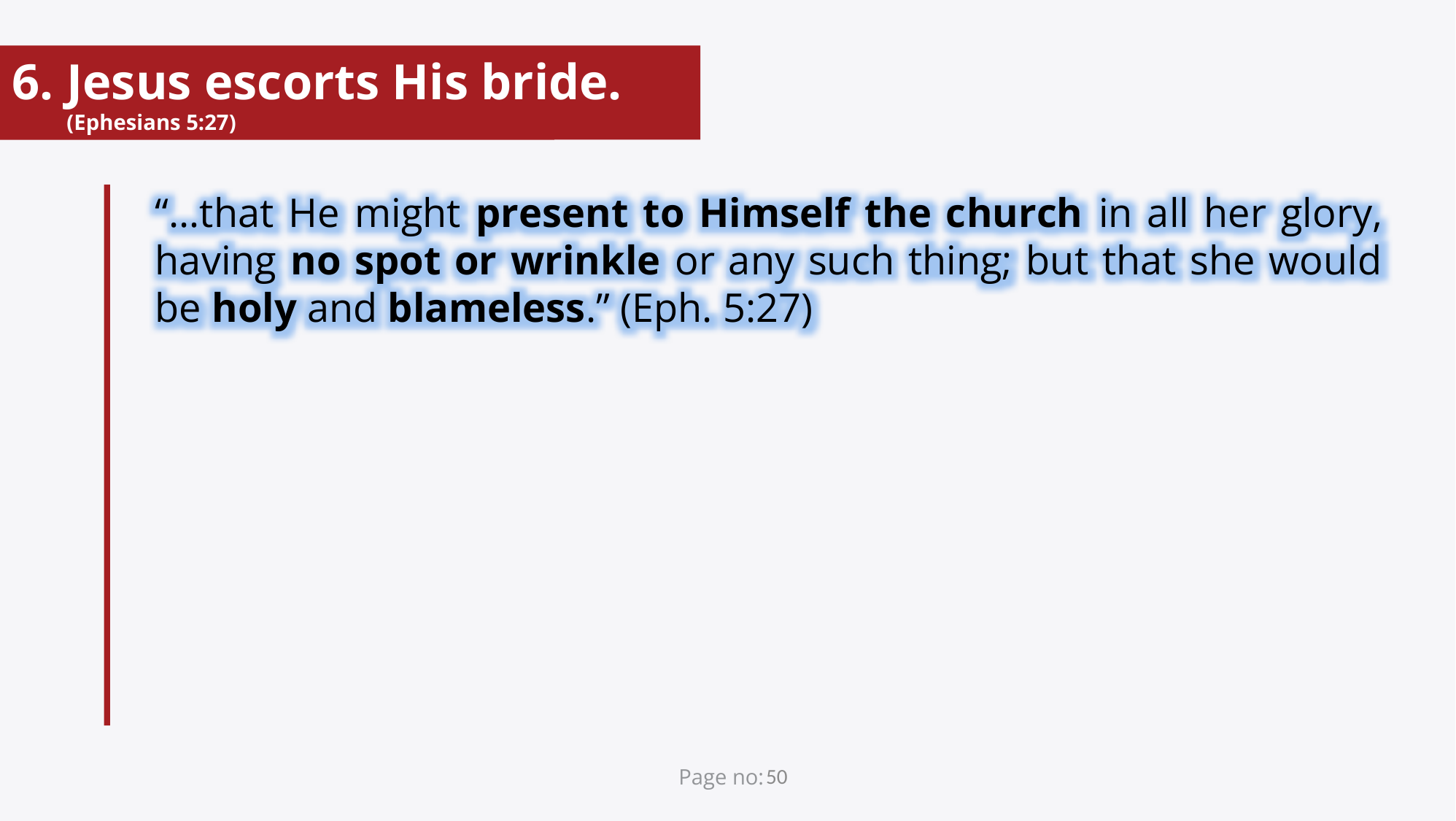

Jesus escorts His bride. (Ephesians 5:27)

“…that He might present to Himself the church in all her glory, having no spot or wrinkle or any such thing; but that she would be holy and blameless.” (Eph. 5:27)